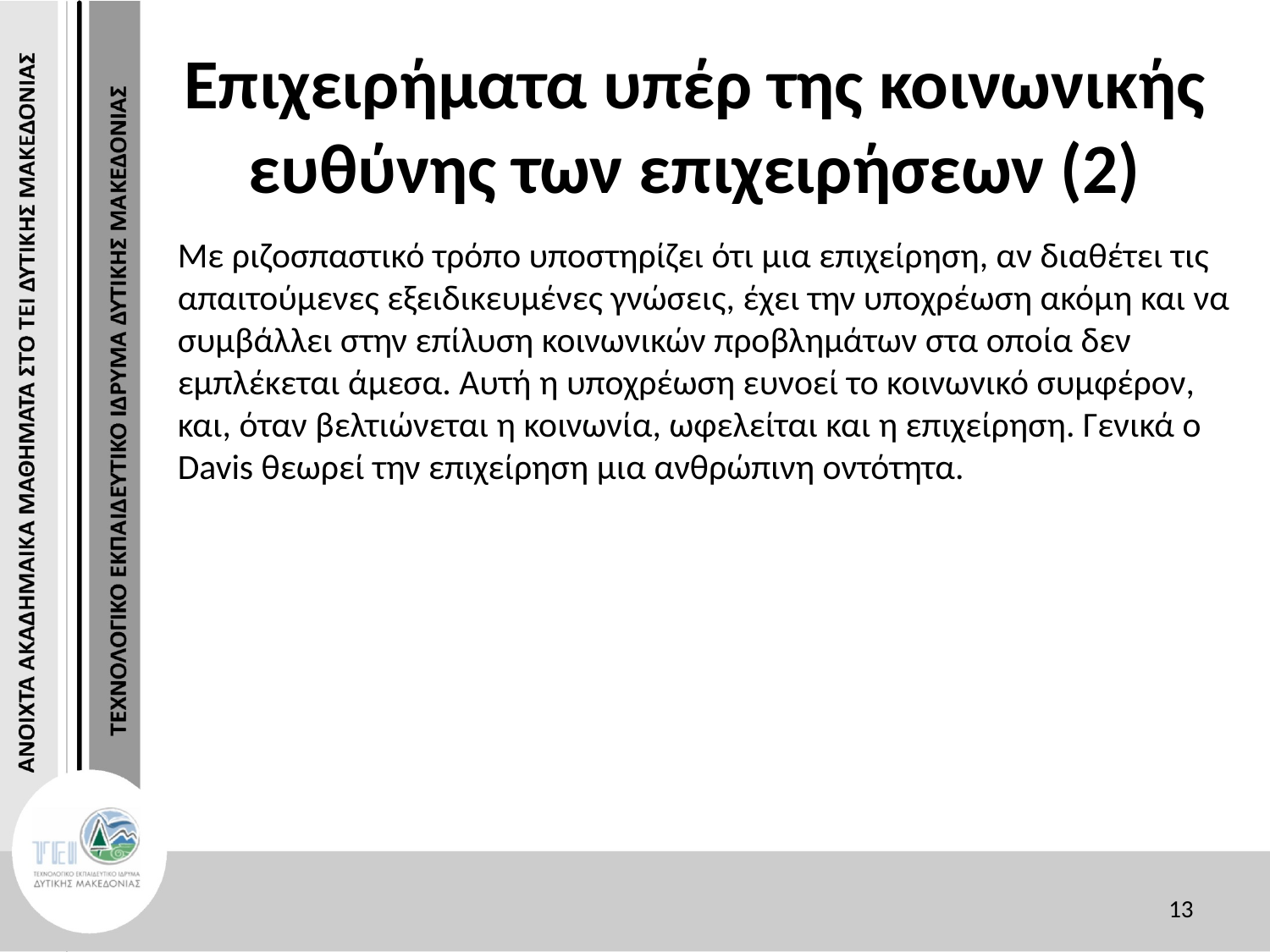

# Επιχειρήματα υπέρ της κοινωνικής ευθύνης των επιχειρήσεων (2)
Με ριζοσπαστικό τρόπο υποστηρίζει ότι μια επιχείρηση, αν διαθέτει τις απαιτούμενες εξειδικευμένες γνώσεις, έχει την υποχρέωση ακόμη και να συμβάλλει στην επίλυση κοινωνικών προβλημάτων στα οποία δεν εμπλέκεται άμεσα. Αυτή η υποχρέωση ευνοεί το κοινωνικό συμφέρον, και, όταν βελτιώνεται η κοινωνία, ωφελείται και η επιχείρηση. Γενικά ο Davis θεωρεί την επιχείρηση μια ανθρώπινη οντότητα.
13